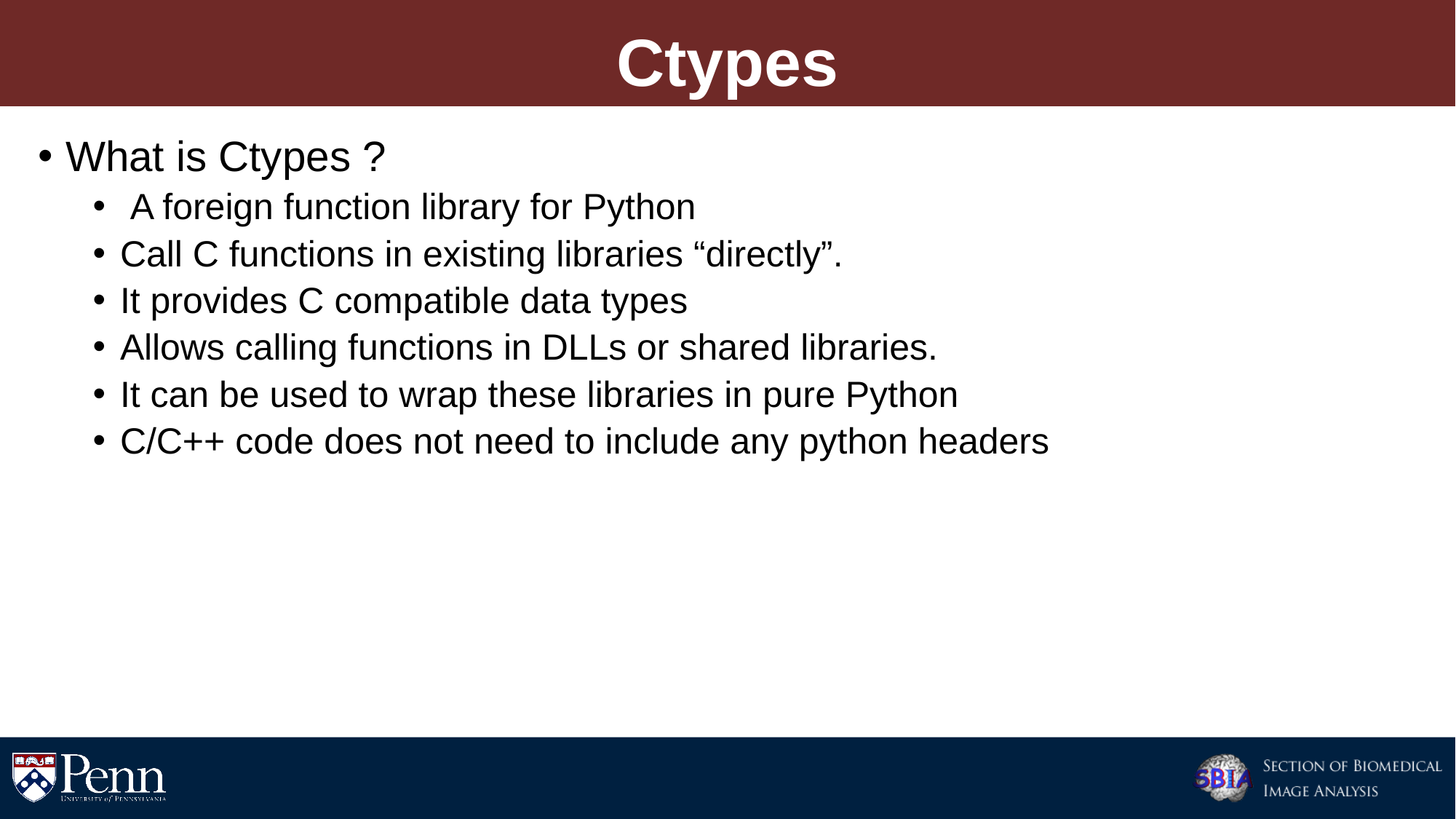

# Ctypes
What is Ctypes ?
 A foreign function library for Python
Call C functions in existing libraries “directly”.
It provides C compatible data types
Allows calling functions in DLLs or shared libraries.
It can be used to wrap these libraries in pure Python
C/C++ code does not need to include any python headers